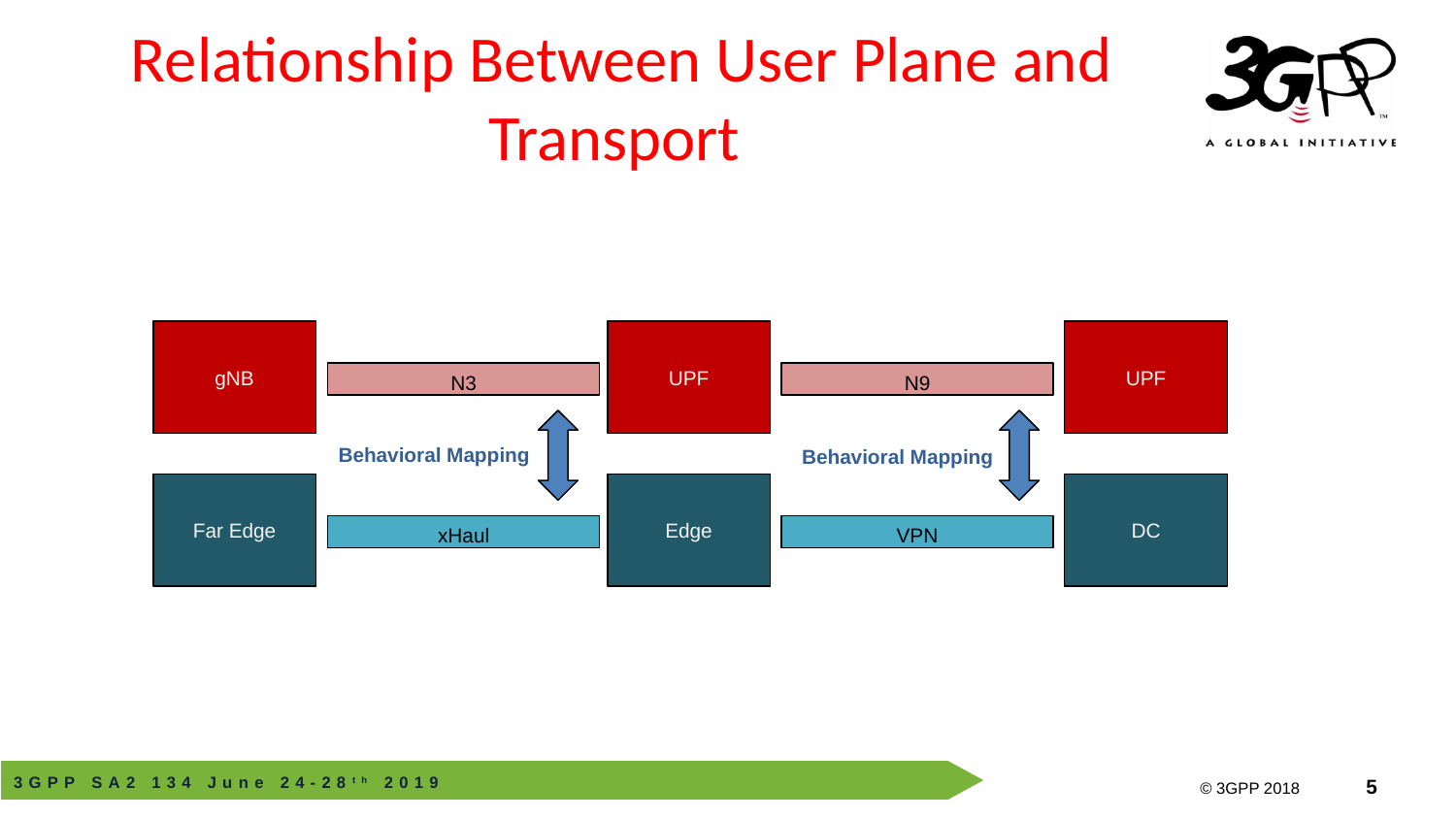

# Relationship Between User Plane and Transport
gNB
UPF
UPF
N3
N9

Behavioral Mapping
Behavioral Mapping
Far Edge
Edge
DC
xHaul
VPN